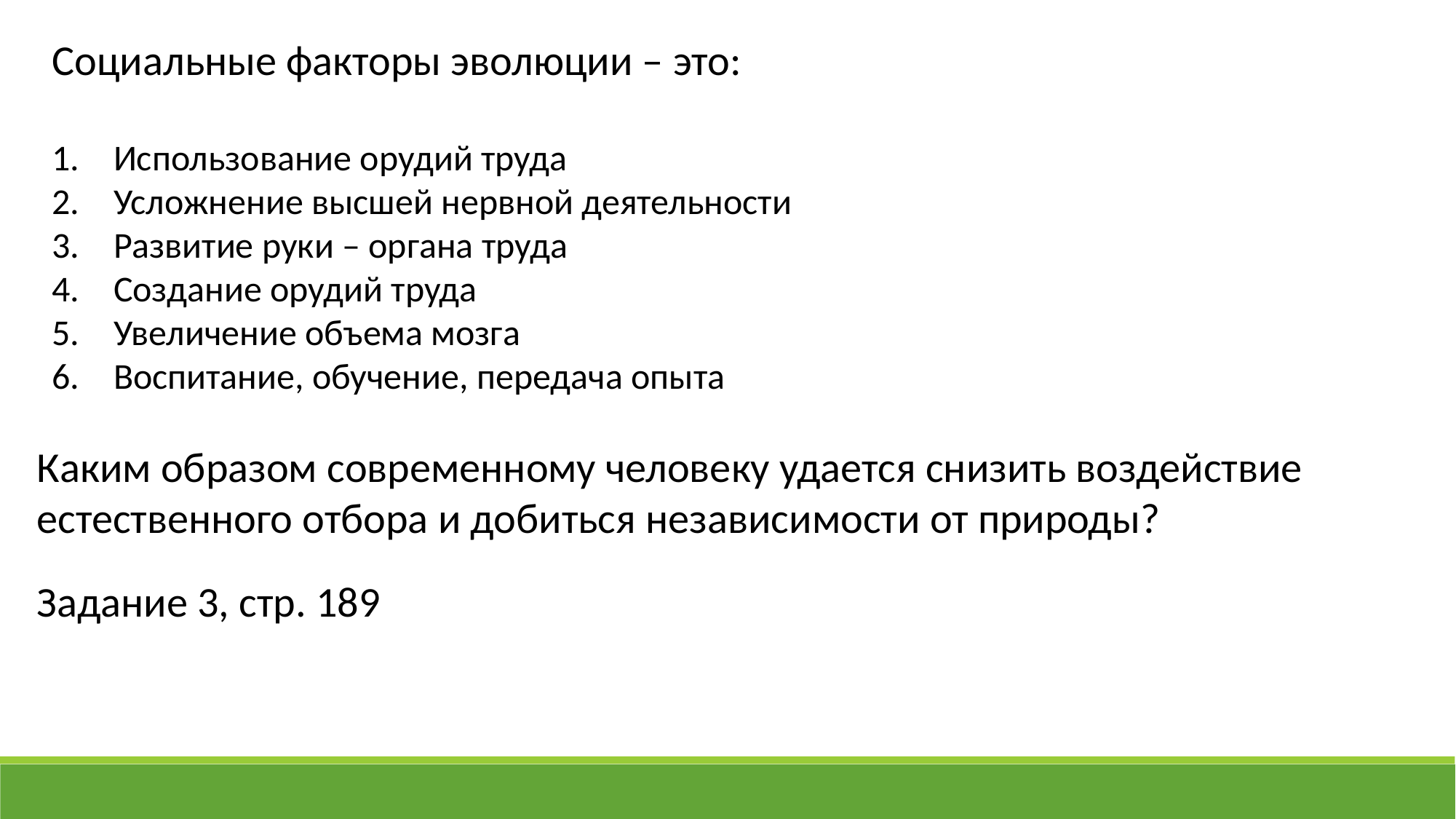

Социальные факторы эволюции – это:

Использование орудий труда
Усложнение высшей нервной деятельности
Развитие руки – органа труда
Создание орудий труда
Увеличение объема мозга
Воспитание, обучение, передача опыта
Каким образом современному человеку удается снизить воздействие естественного отбора и добиться независимости от природы?
Задание 3, стр. 189